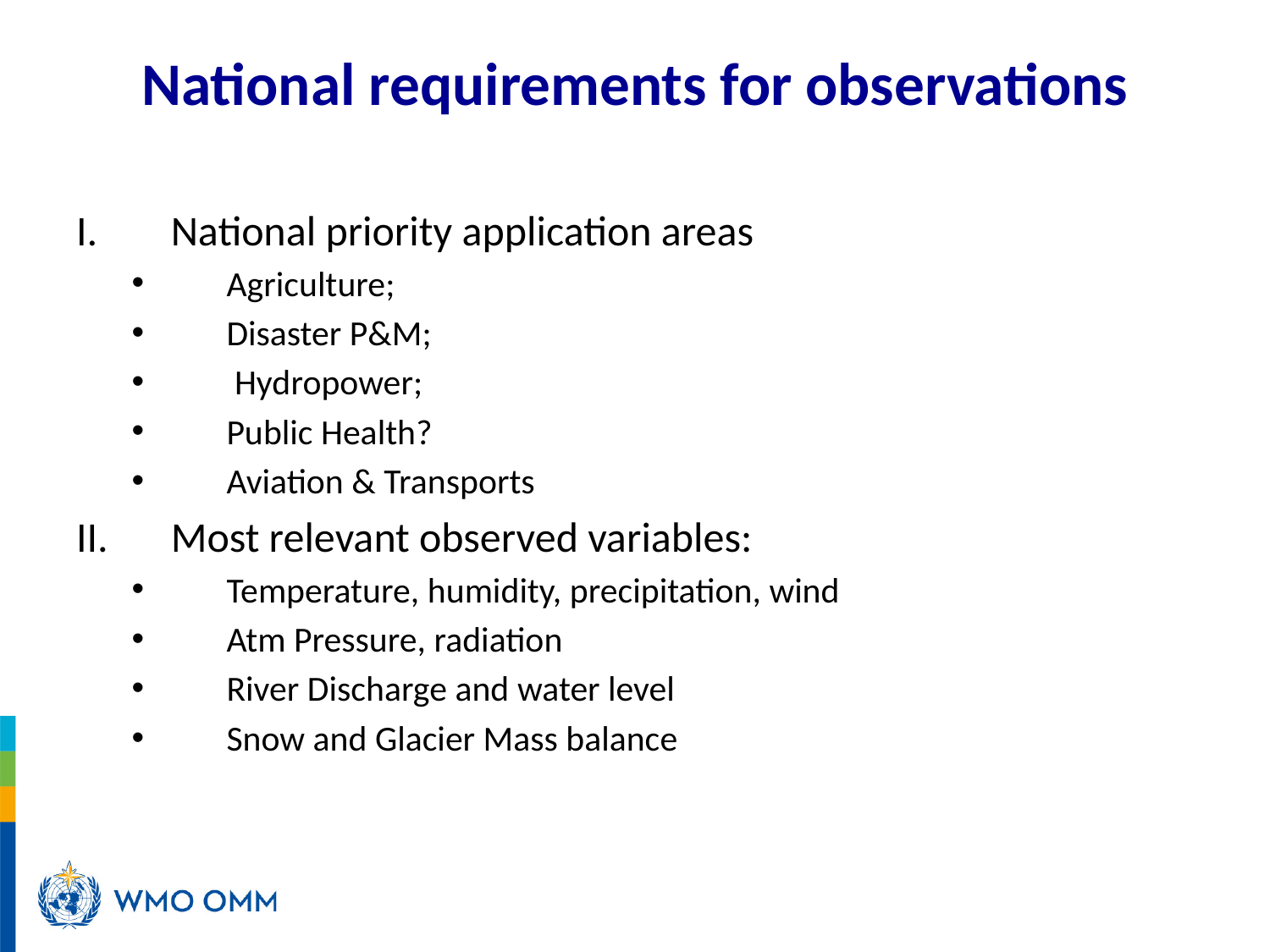

# National requirements for observations
National priority application areas
Agriculture;
Disaster P&M;
 Hydropower;
Public Health?
Aviation & Transports
Most relevant observed variables:
Temperature, humidity, precipitation, wind
Atm Pressure, radiation
River Discharge and water level
Snow and Glacier Mass balance